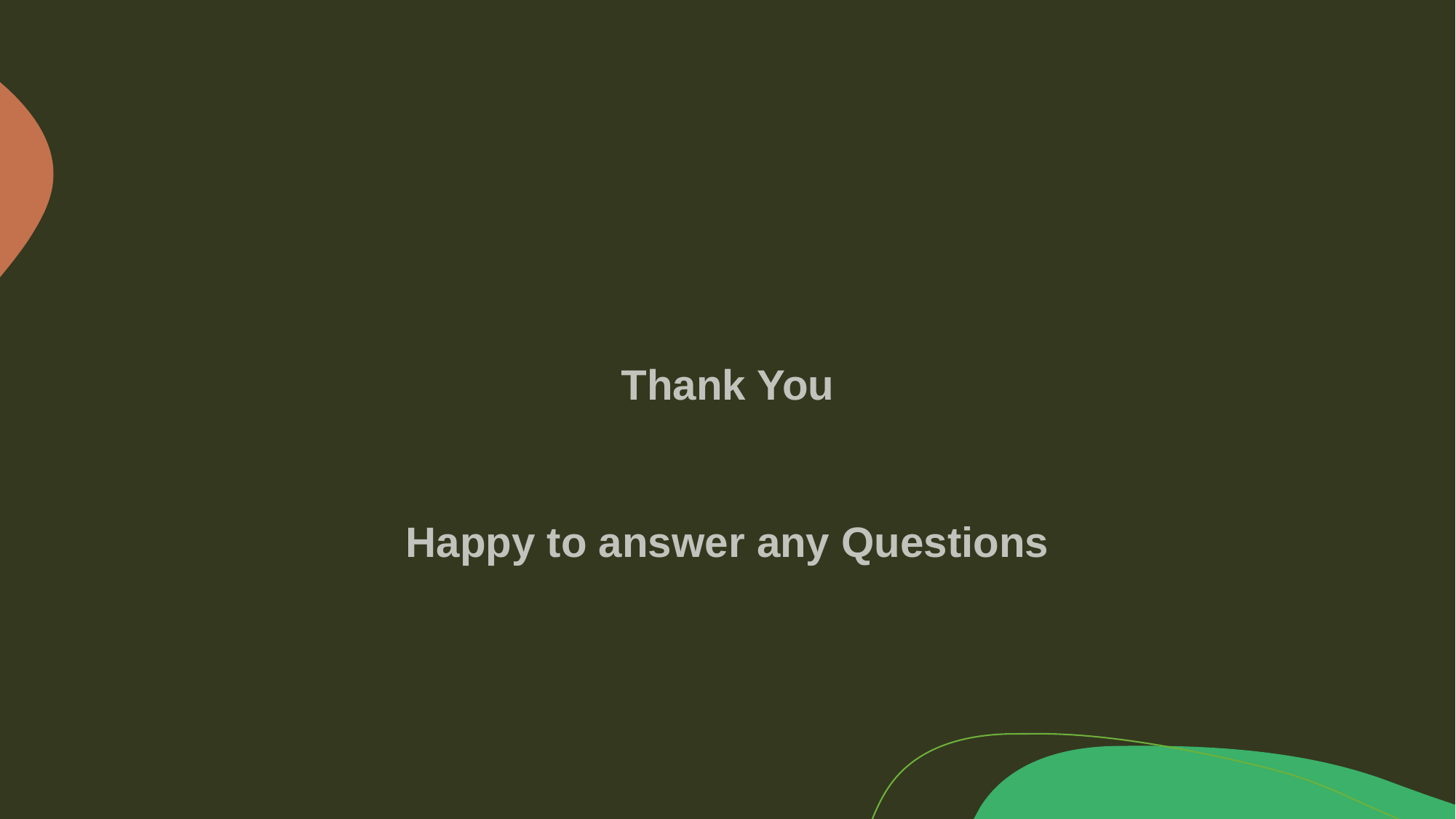

Thank You

Happy to answer any Questions